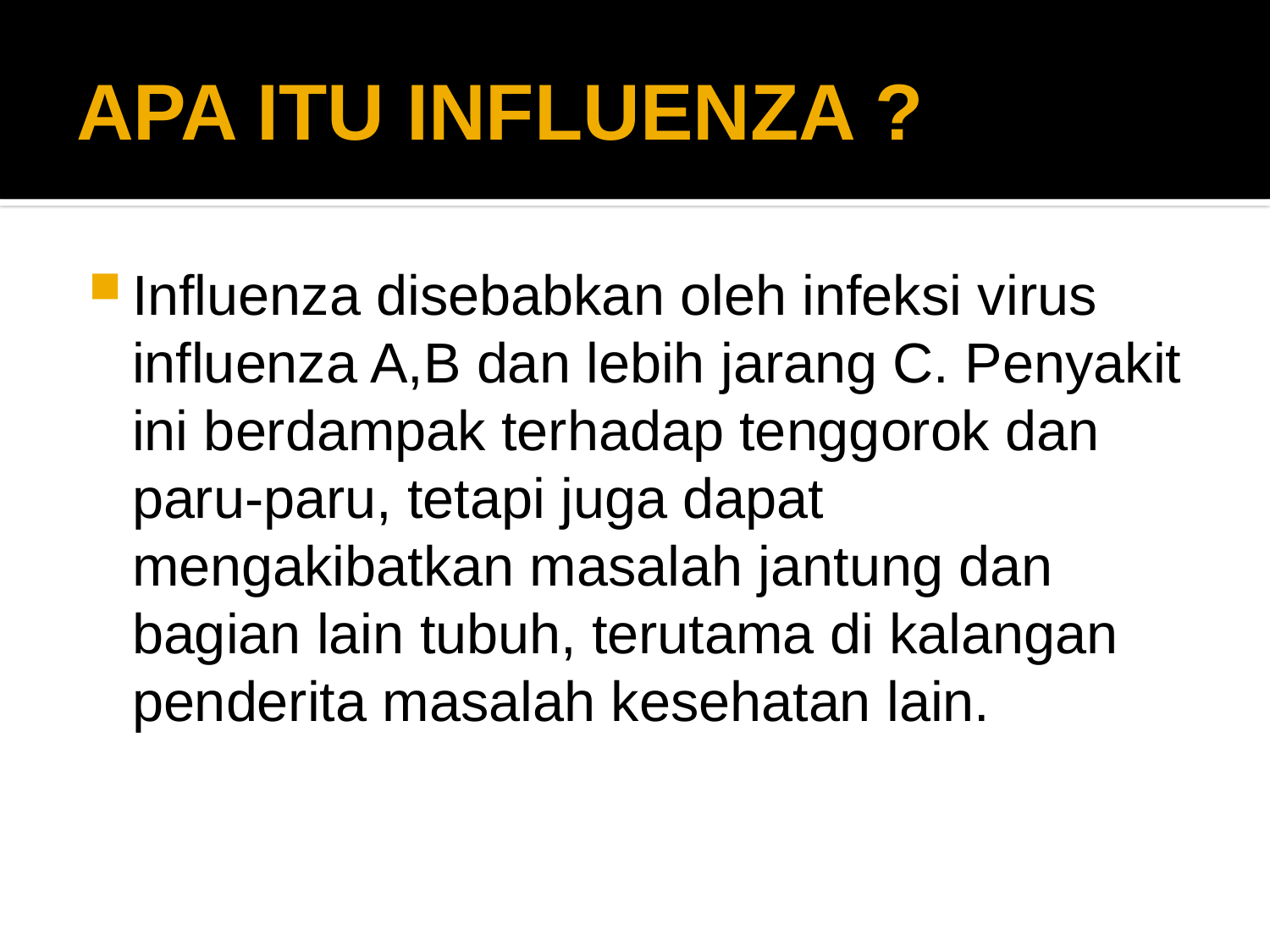

# APA ITU INFLUENZA ?
Influenza disebabkan oleh infeksi virus influenza A,B dan lebih jarang C. Penyakit ini berdampak terhadap tenggorok dan paru-paru, tetapi juga dapat mengakibatkan masalah jantung dan bagian lain tubuh, terutama di kalangan penderita masalah kesehatan lain.